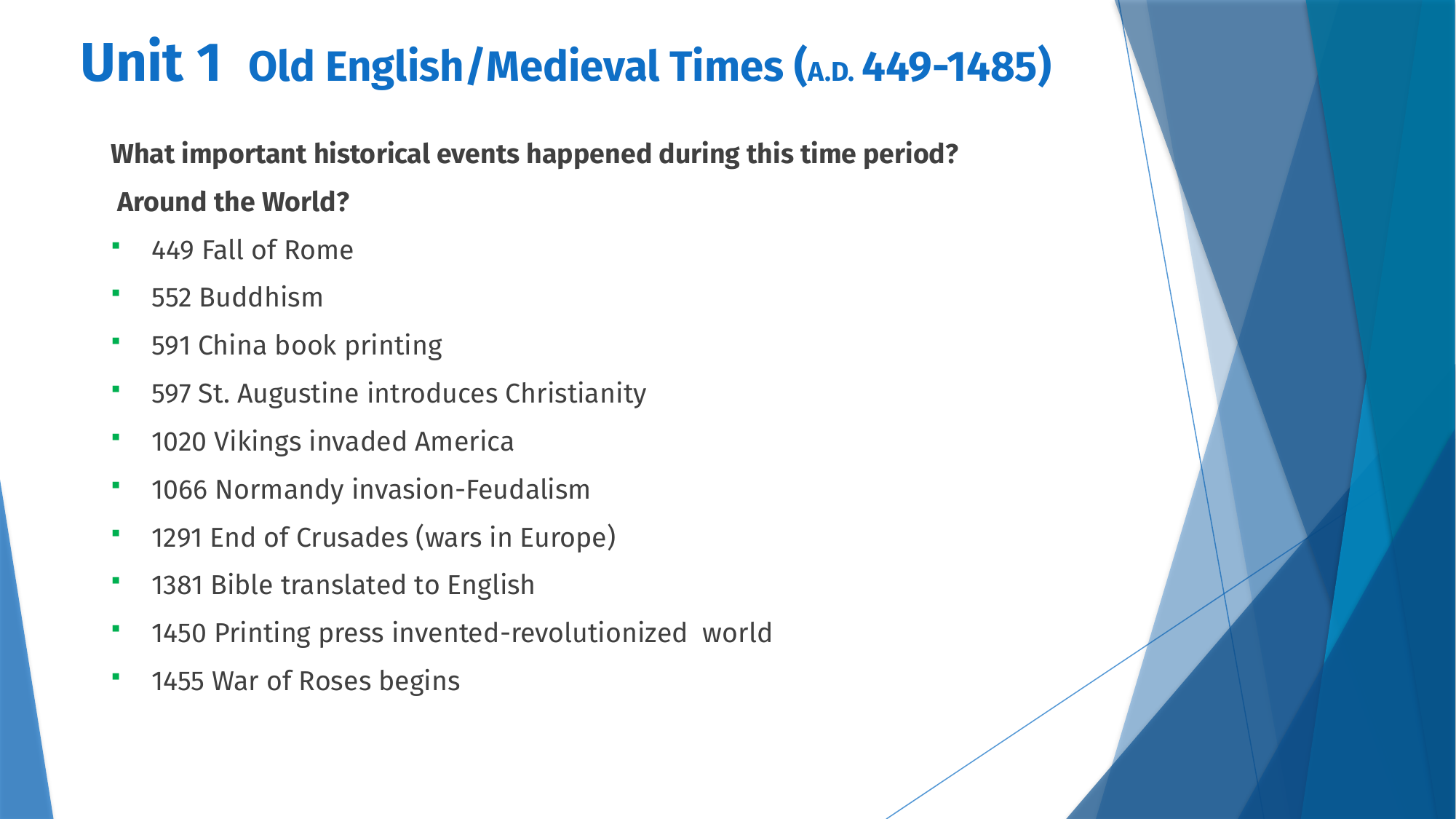

# Unit 1  Old English/Medieval Times (A.D. 449-1485)
What important historical events happened during this time period?
 Around the World?
449 Fall of Rome
552 Buddhism
591 China book printing
597 St. Augustine introduces Christianity
1020 Vikings invaded America
1066 Normandy invasion-Feudalism
1291 End of Crusades (wars in Europe)
1381 Bible translated to English
1450 Printing press invented-revolutionized  world
1455 War of Roses begins